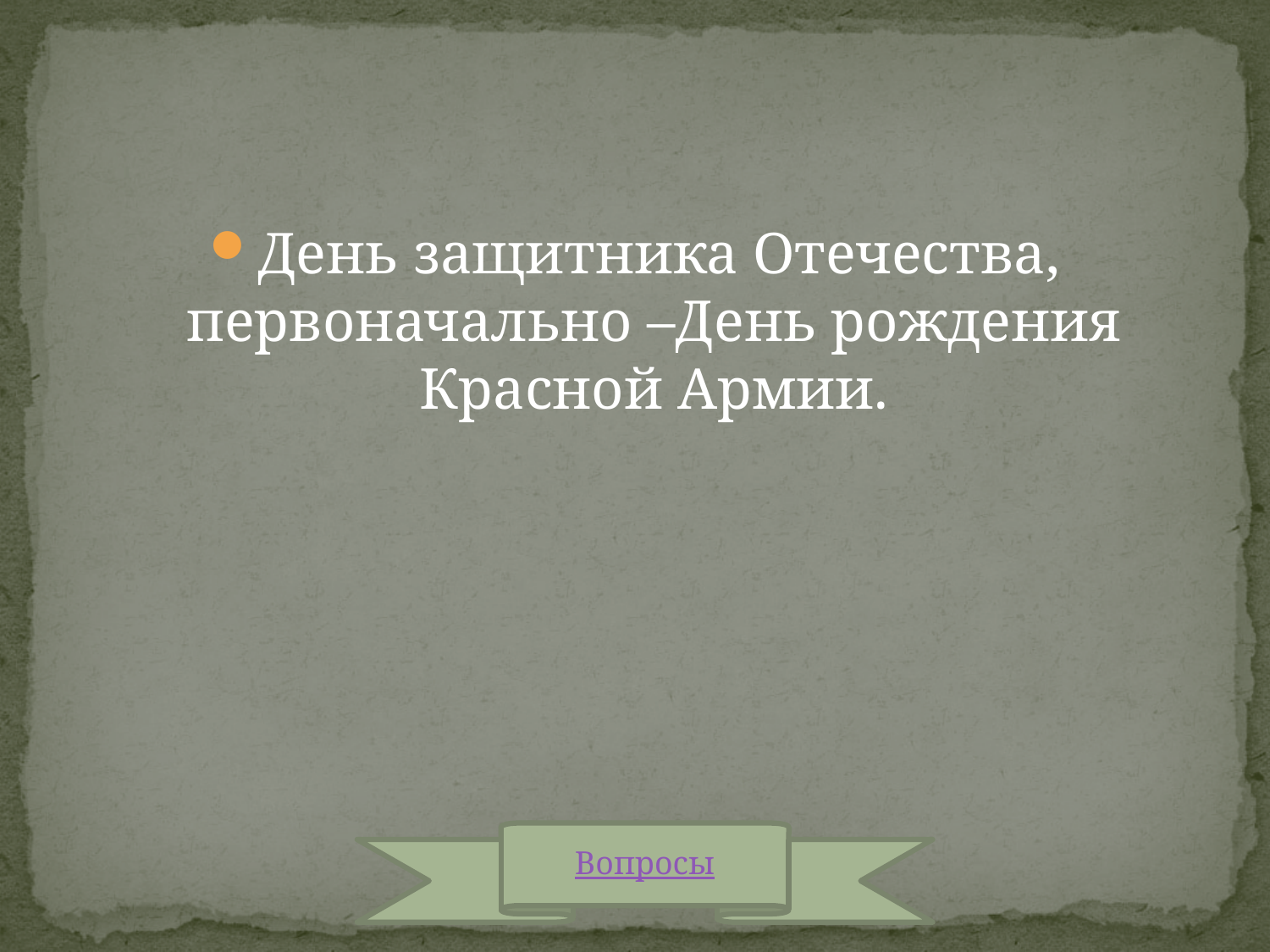

#
День защитника Отечества, первоначально –День рождения Красной Армии.

Вопросы